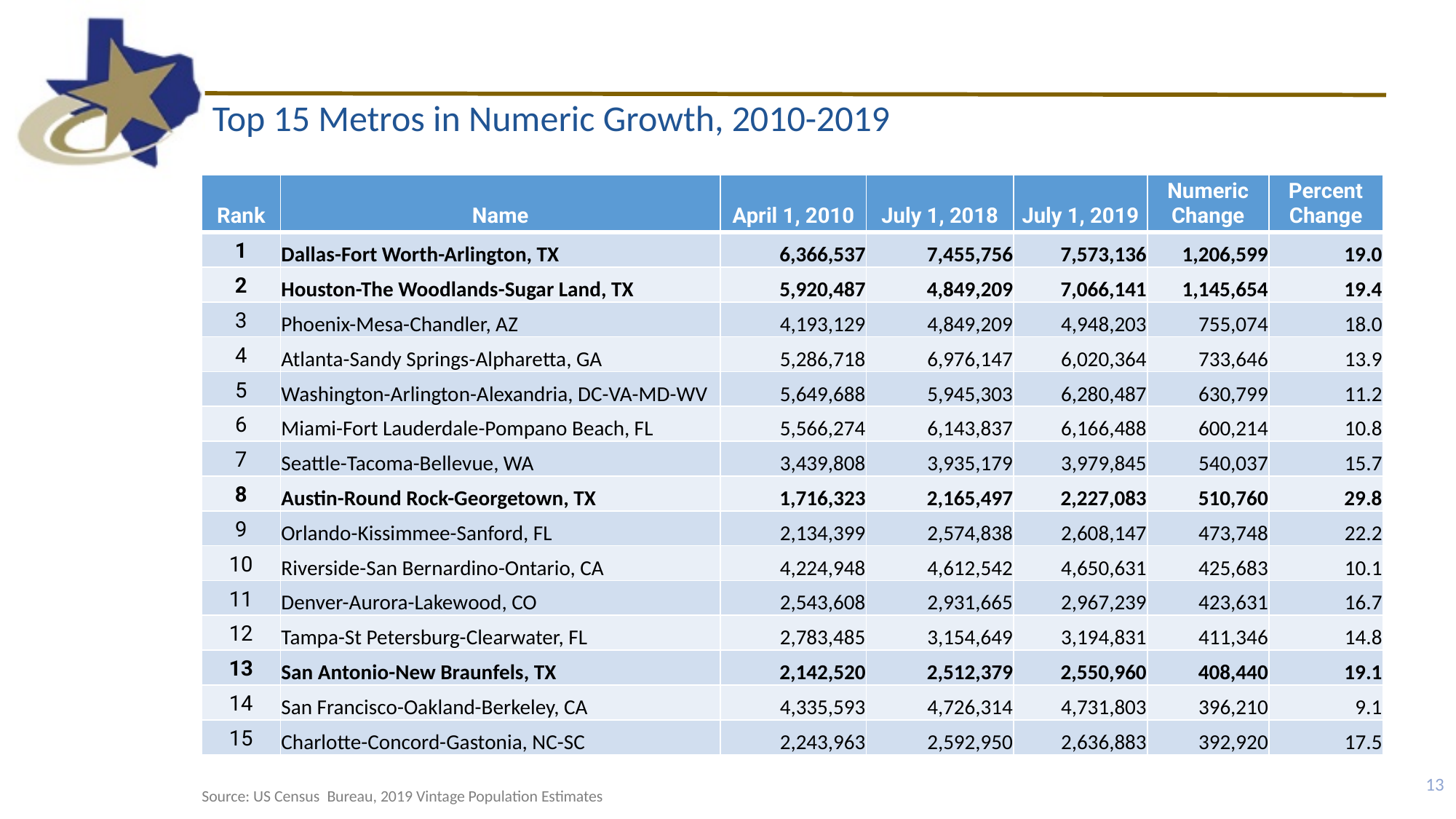

Top 15 Metros in Numeric Growth, 2010-2019

| Rank | Name | April 1, 2010 | July 1, 2018 | July 1, 2019 | Numeric Change | Percent Change |
| --- | --- | --- | --- | --- | --- | --- |
| 1 | Dallas-Fort Worth-Arlington, TX | 6,366,537 | 7,455,756 | 7,573,136 | 1,206,599 | 19.0 |
| 2 | Houston-The Woodlands-Sugar Land, TX | 5,920,487 | 4,849,209 | 7,066,141 | 1,145,654 | 19.4 |
| 3 | Phoenix-Mesa-Chandler, AZ | 4,193,129 | 4,849,209 | 4,948,203 | 755,074 | 18.0 |
| 4 | Atlanta-Sandy Springs-Alpharetta, GA | 5,286,718 | 6,976,147 | 6,020,364 | 733,646 | 13.9 |
| 5 | Washington-Arlington-Alexandria, DC-VA-MD-WV | 5,649,688 | 5,945,303 | 6,280,487 | 630,799 | 11.2 |
| 6 | Miami-Fort Lauderdale-Pompano Beach, FL | 5,566,274 | 6,143,837 | 6,166,488 | 600,214 | 10.8 |
| 7 | Seattle-Tacoma-Bellevue, WA | 3,439,808 | 3,935,179 | 3,979,845 | 540,037 | 15.7 |
| 8 | Austin-Round Rock-Georgetown, TX | 1,716,323 | 2,165,497 | 2,227,083 | 510,760 | 29.8 |
| 9 | Orlando-Kissimmee-Sanford, FL | 2,134,399 | 2,574,838 | 2,608,147 | 473,748 | 22.2 |
| 10 | Riverside-San Bernardino-Ontario, CA | 4,224,948 | 4,612,542 | 4,650,631 | 425,683 | 10.1 |
| 11 | Denver-Aurora-Lakewood, CO | 2,543,608 | 2,931,665 | 2,967,239 | 423,631 | 16.7 |
| 12 | Tampa-St Petersburg-Clearwater, FL | 2,783,485 | 3,154,649 | 3,194,831 | 411,346 | 14.8 |
| 13 | San Antonio-New Braunfels, TX | 2,142,520 | 2,512,379 | 2,550,960 | 408,440 | 19.1 |
| 14 | San Francisco-Oakland-Berkeley, CA | 4,335,593 | 4,726,314 | 4,731,803 | 396,210 | 9.1 |
| 15 | Charlotte-Concord-Gastonia, NC-SC | 2,243,963 | 2,592,950 | 2,636,883 | 392,920 | 17.5 |
13
Source: US Census  Bureau, 2019 Vintage Population Estimates